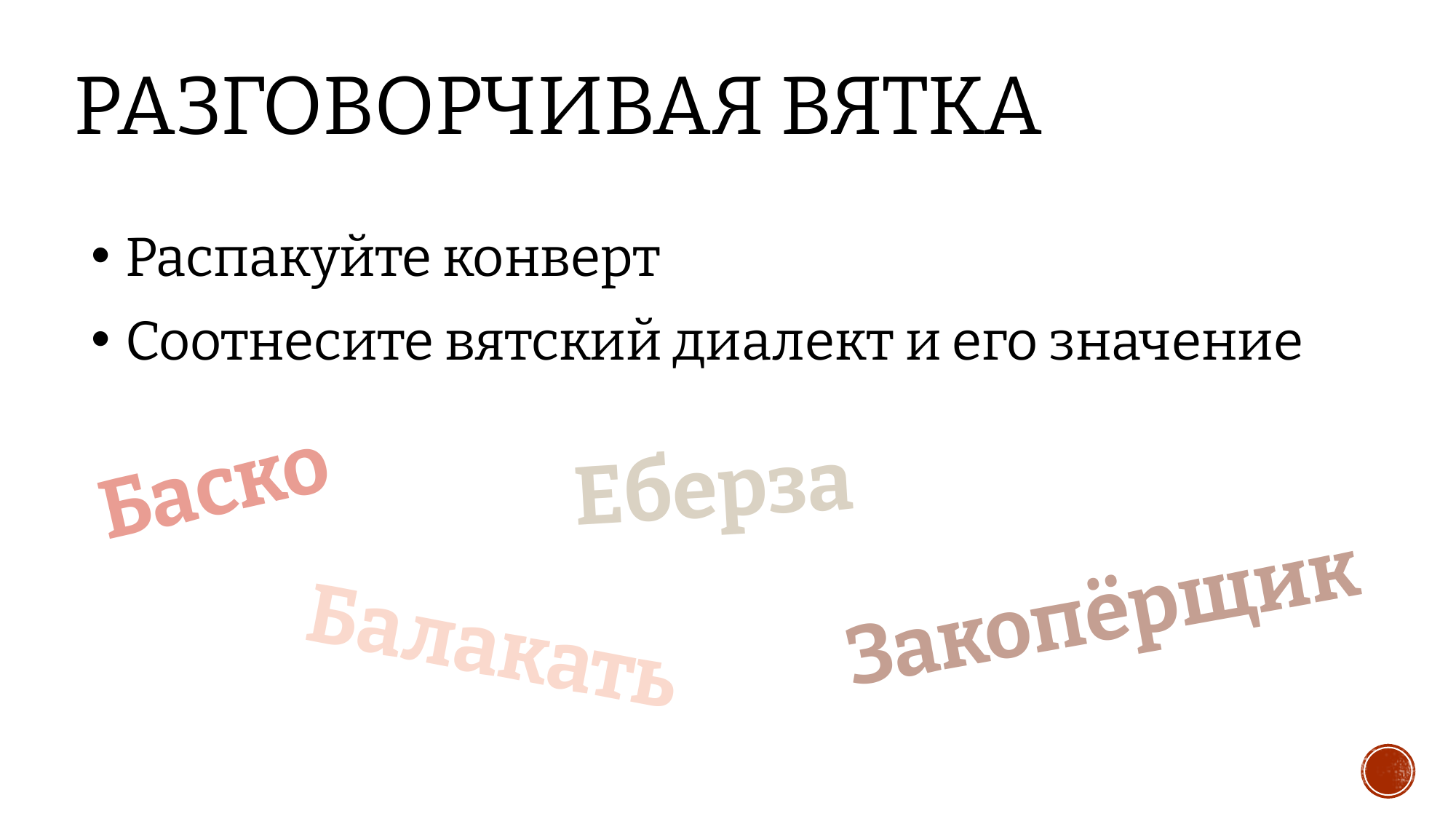

# РАЗГОВОРЧИВАЯ ВЯТКА
Распакуйте конверт
Соотнесите вятский диалект и его значение
Баско
Еберза
Закопёрщик
Балакать